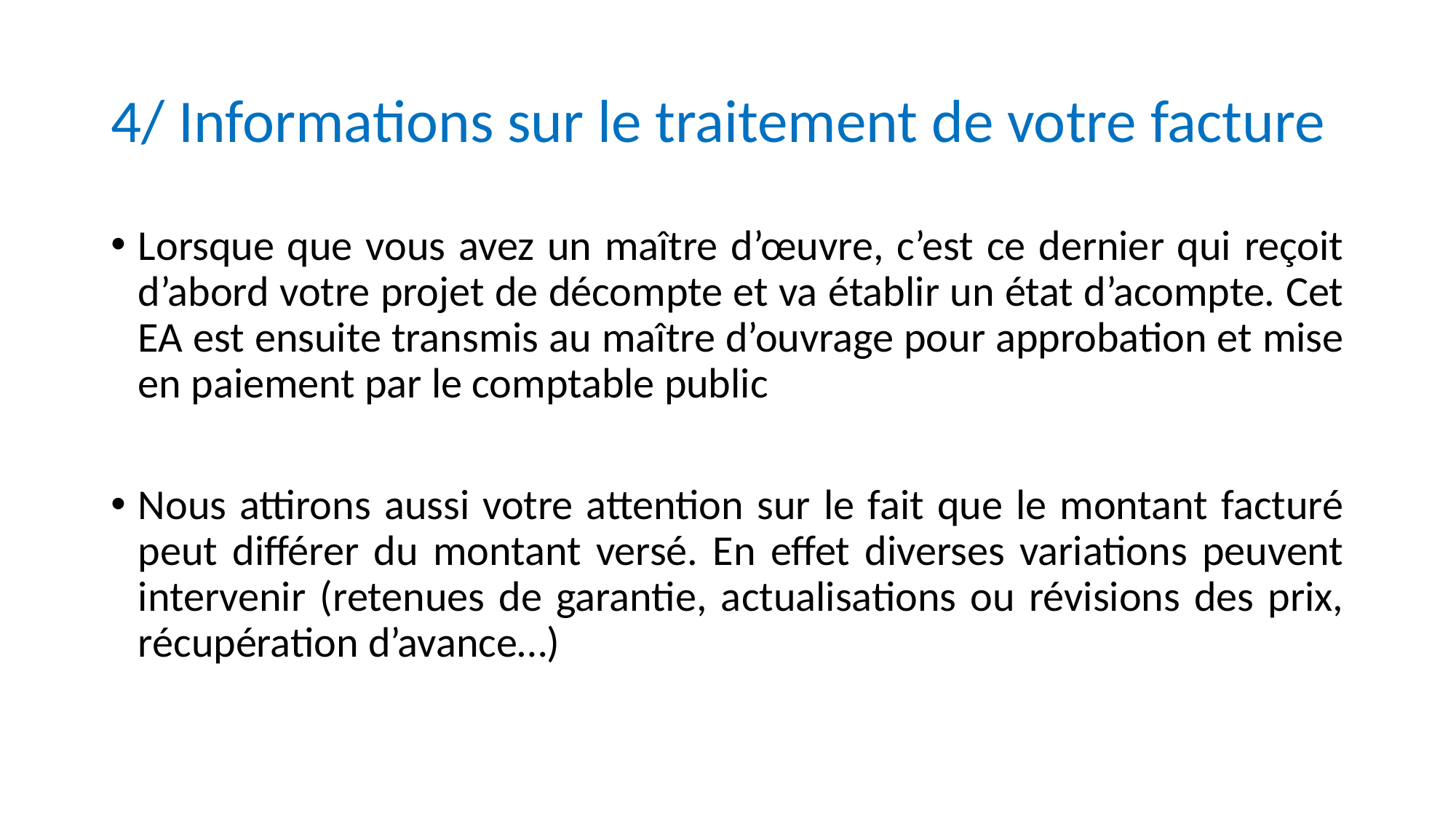

# 4/ Informations sur le traitement de votre facture
Lorsque que vous avez un maître d’œuvre, c’est ce dernier qui reçoit d’abord votre projet de décompte et va établir un état d’acompte. Cet EA est ensuite transmis au maître d’ouvrage pour approbation et mise en paiement par le comptable public

Nous attirons aussi votre attention sur le fait que le montant facturé peut différer du montant versé. En effet diverses variations peuvent intervenir (retenues de garantie, actualisations ou révisions des prix, récupération d’avance…)